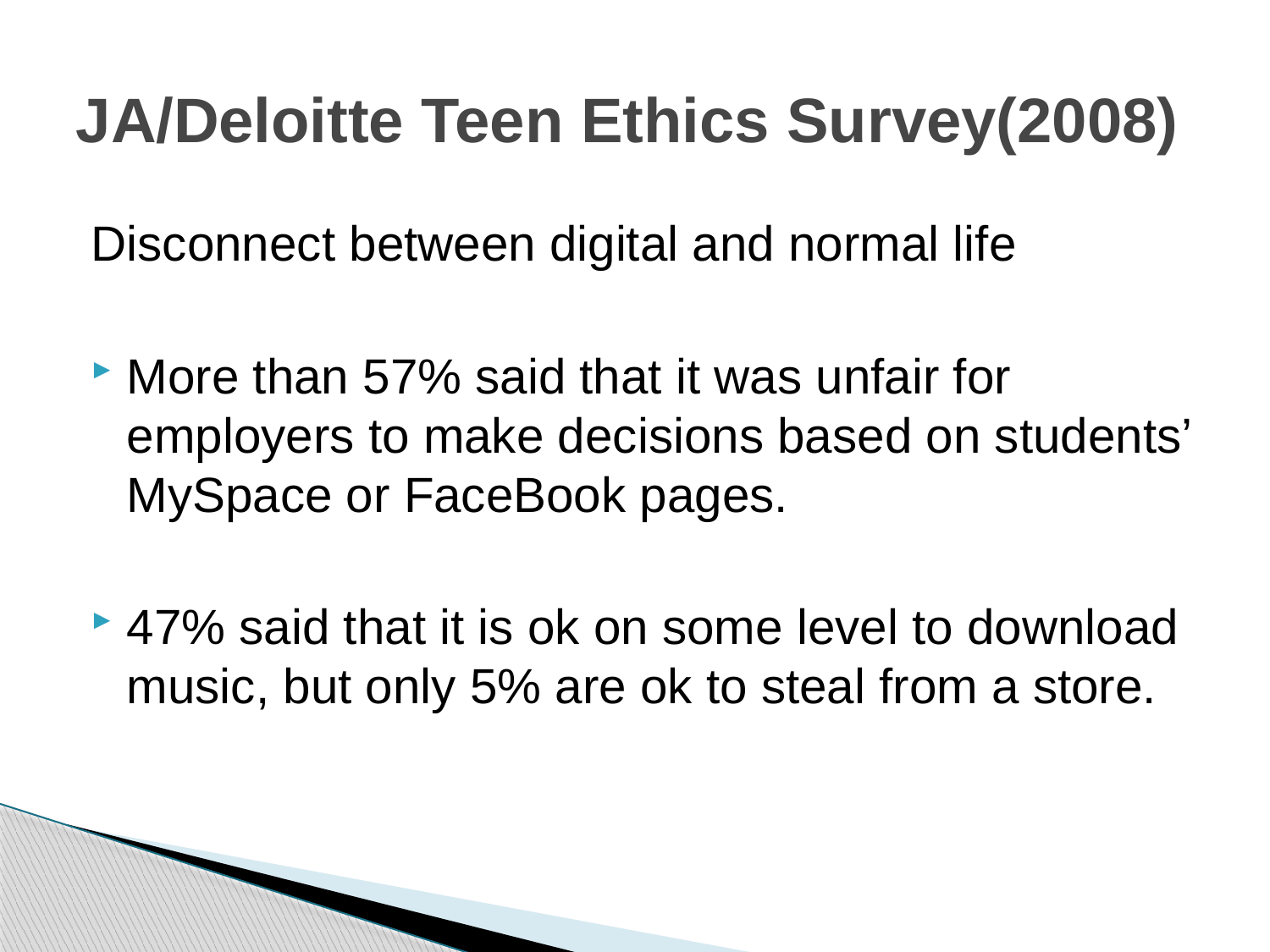

# JA/Deloitte Teen Ethics Survey(2008)
Disconnect between digital and normal life

More than 57% said that it was unfair for employers to make decisions based on students’ MySpace or FaceBook pages.

47% said that it is ok on some level to download music, but only 5% are ok to steal from a store.